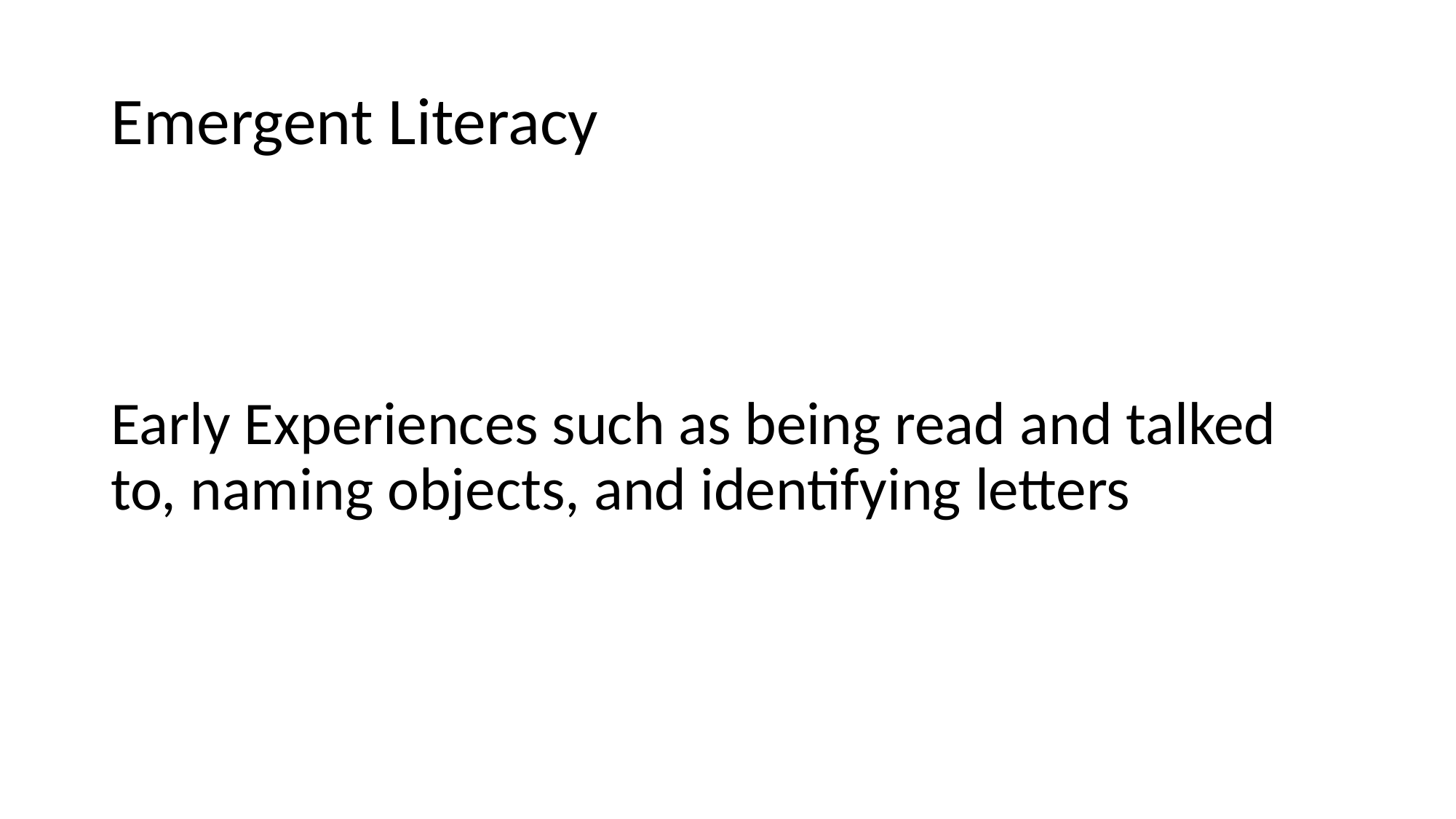

# Emergent Literacy

Early Experiences such as being read and talked to, naming objects, and identifying letters